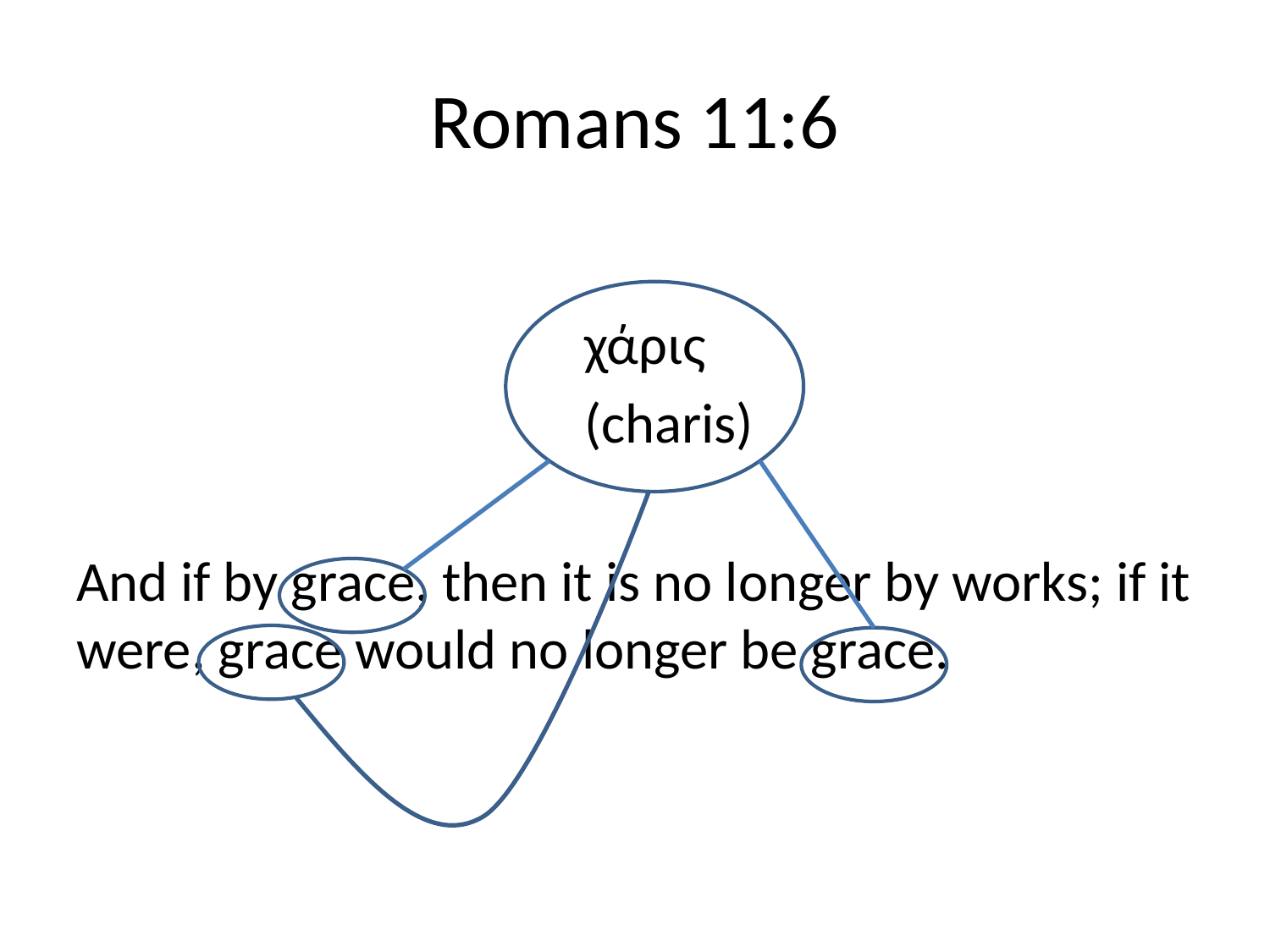

# Romans 11:6

				χάρις
				(charis)

And if by grace, then it is no longer by works; if it were, grace would no longer be grace.